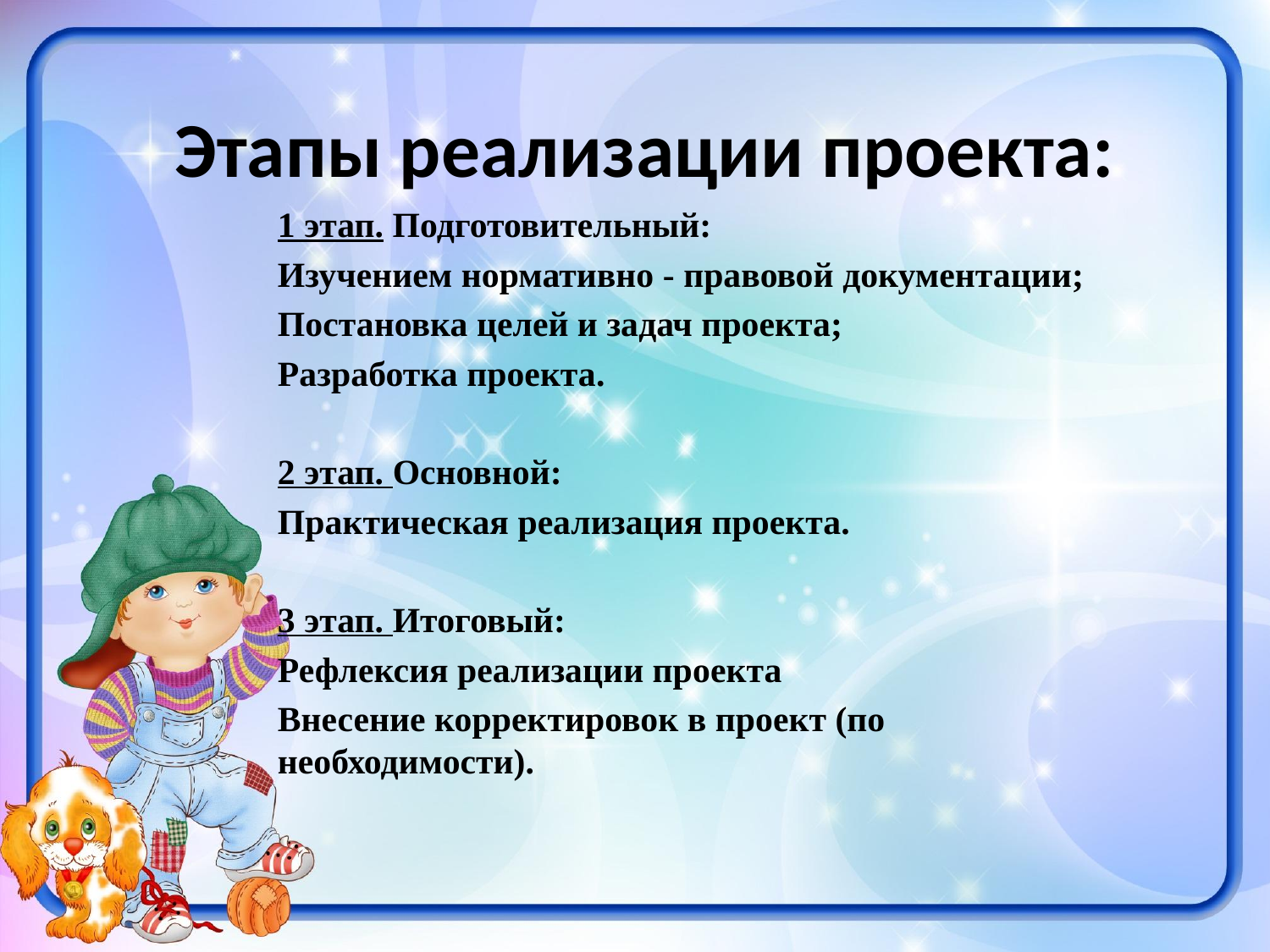

# Этапы реализации проекта:
1 этап. Подготовительный:
Изучением нормативно - правовой документации;
Постановка целей и задач проекта;
Разработка проекта.

2 этап. Основной:
Практическая реализация проекта.

3 этап. Итоговый:
Рефлексия реализации проекта
Внесение корректировок в проект (по необходимости).